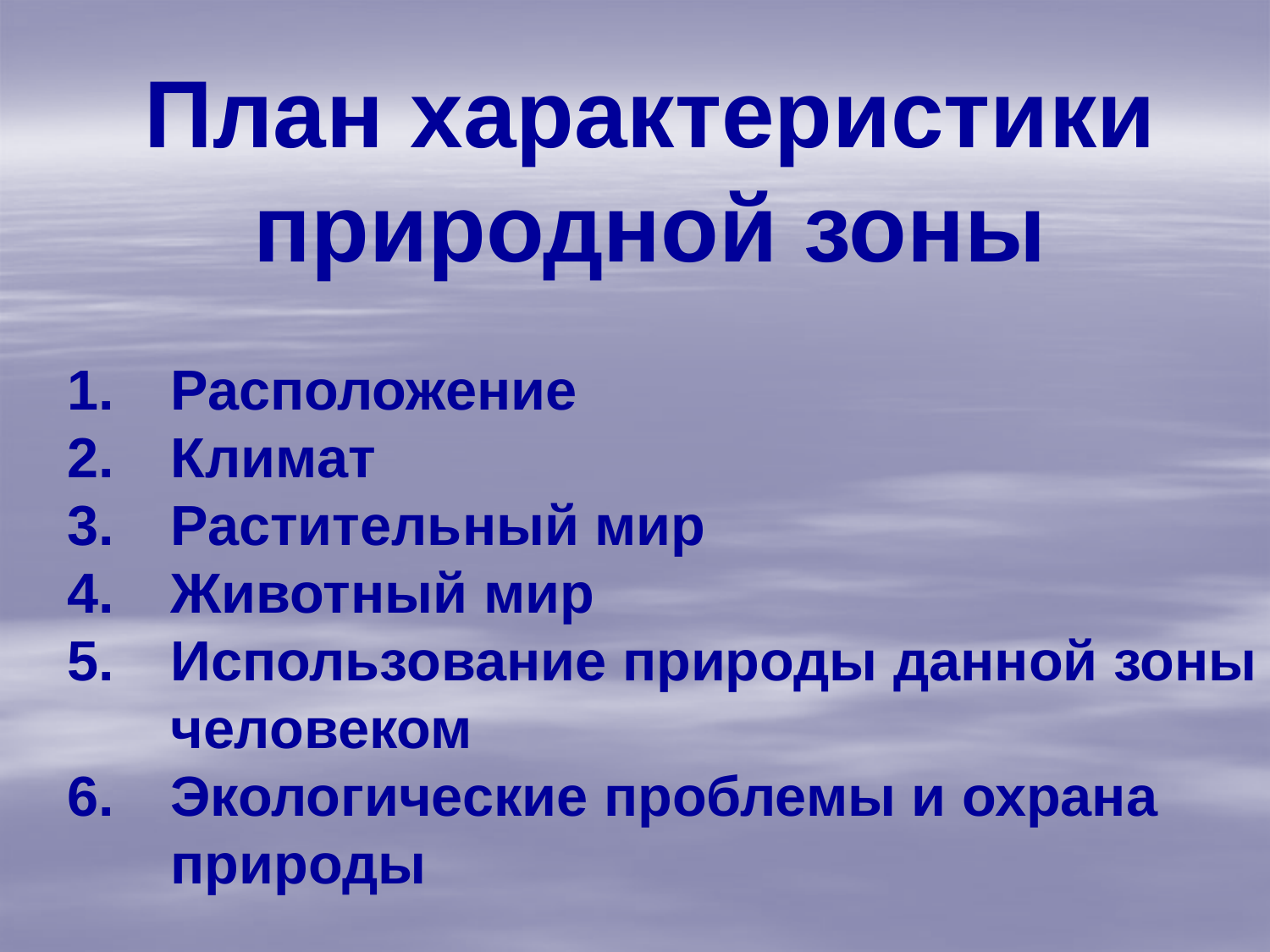

План характеристики природной зоны
Расположение
Климат
Растительный мир
Животный мир
Использование природы данной зоны человеком
Экологические проблемы и охрана природы